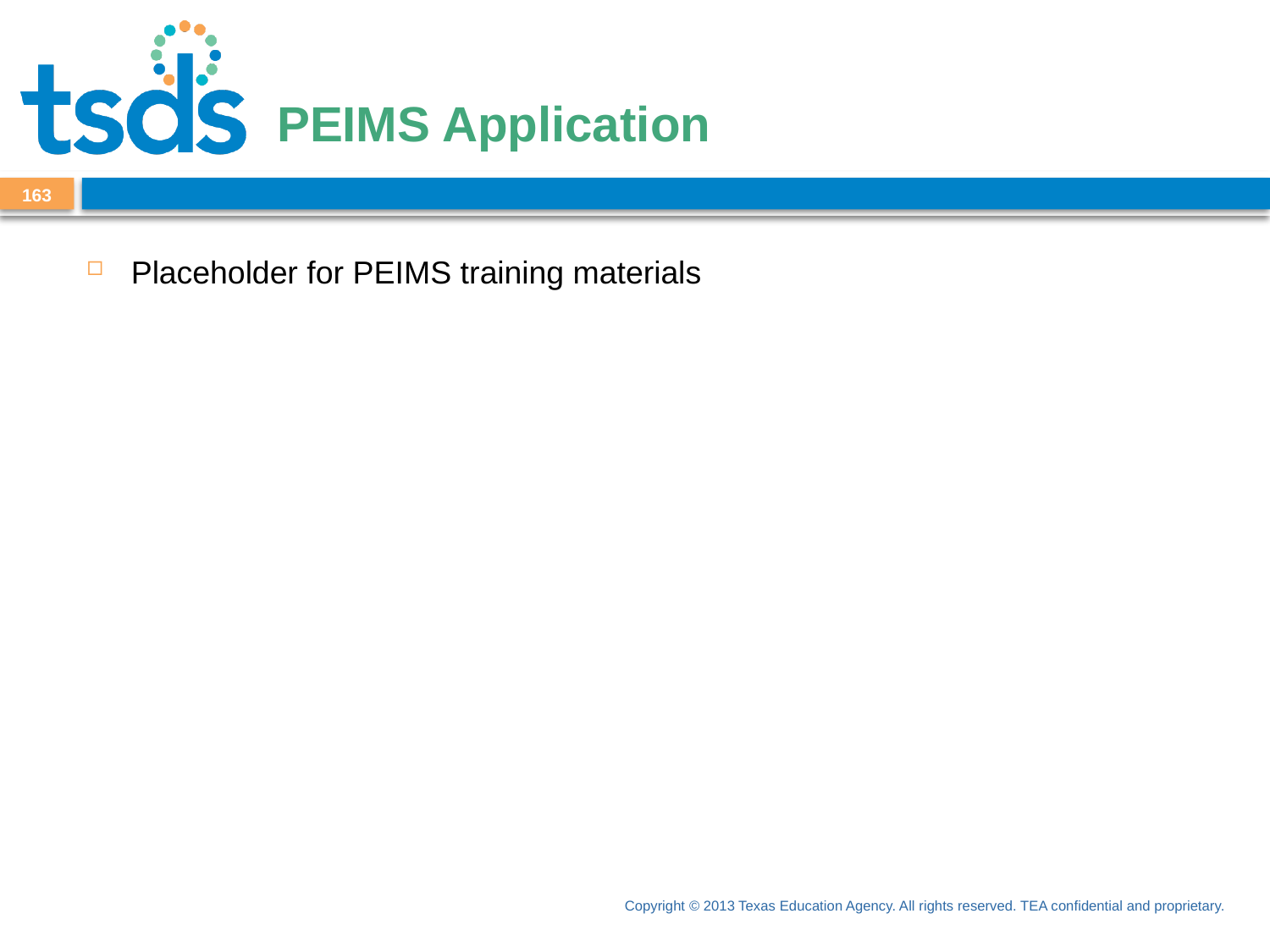

# PEIMS Application
163
Placeholder for PEIMS training materials